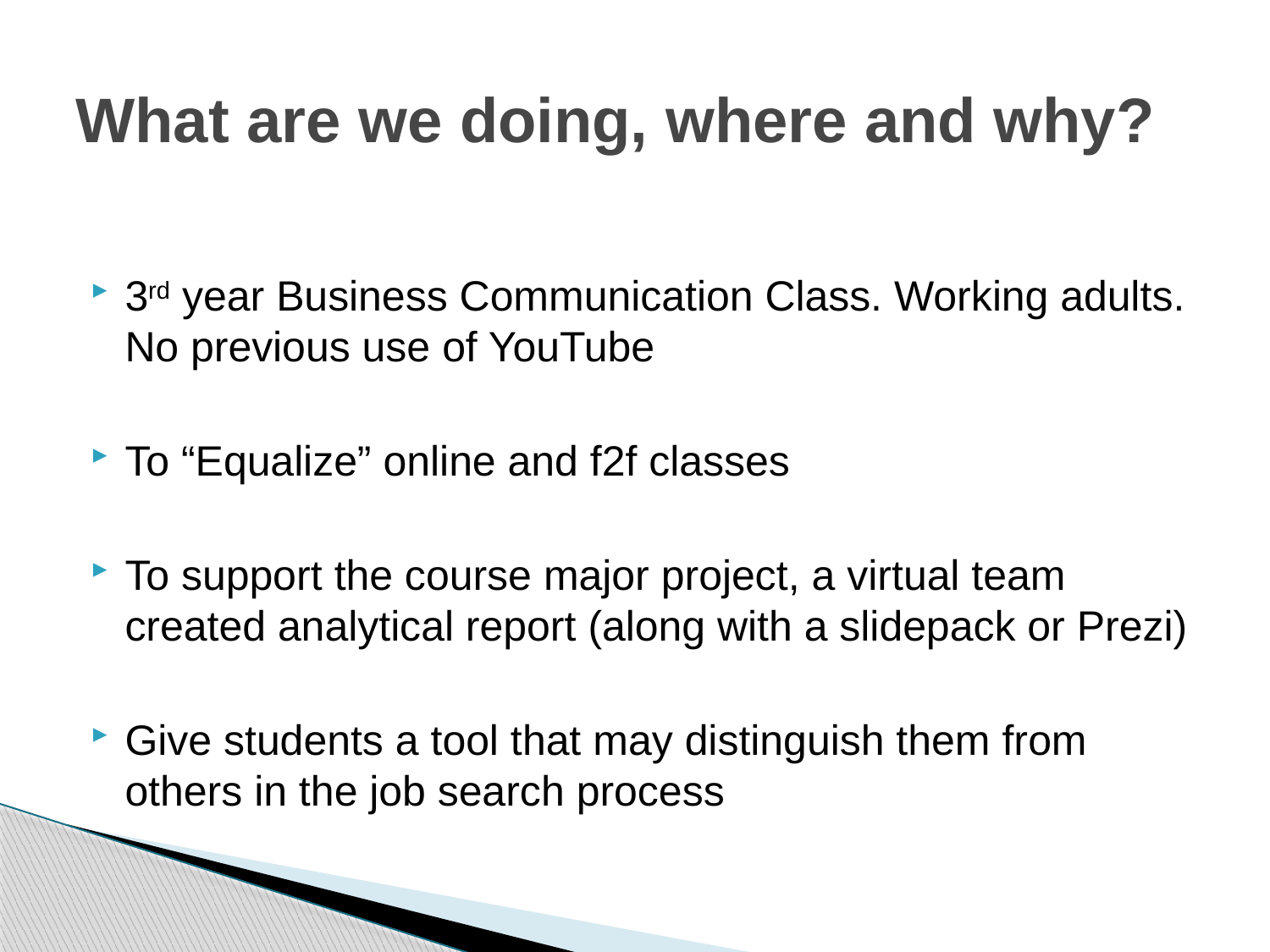

# What are we doing, where and why?

3rd year Business Communication Class. Working adults. No previous use of YouTube

To “Equalize” online and f2f classes

To support the course major project, a virtual team created analytical report (along with a slidepack or Prezi)

Give students a tool that may distinguish them from others in the job search process